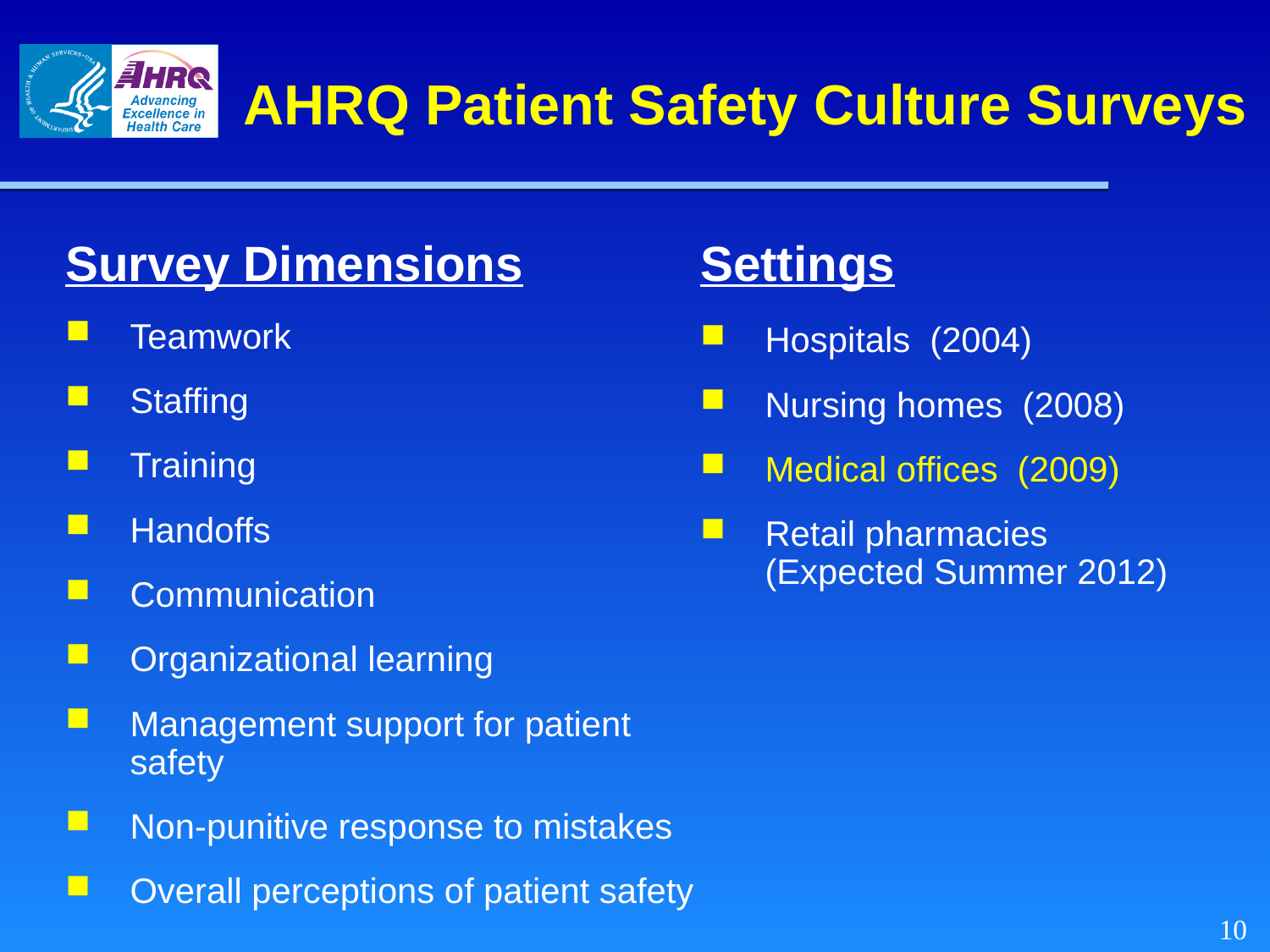

# AHRQ Patient Safety Culture Surveys
Survey Dimensions
Teamwork
Staffing
Training
Handoffs
Communication
Organizational learning
Management support for patient safety
Non-punitive response to mistakes
Overall perceptions of patient safety
Settings

Hospitals  (2004)
Nursing homes  (2008)
Medical offices  (2009)
Retail pharmacies  (Expected Summer 2012)